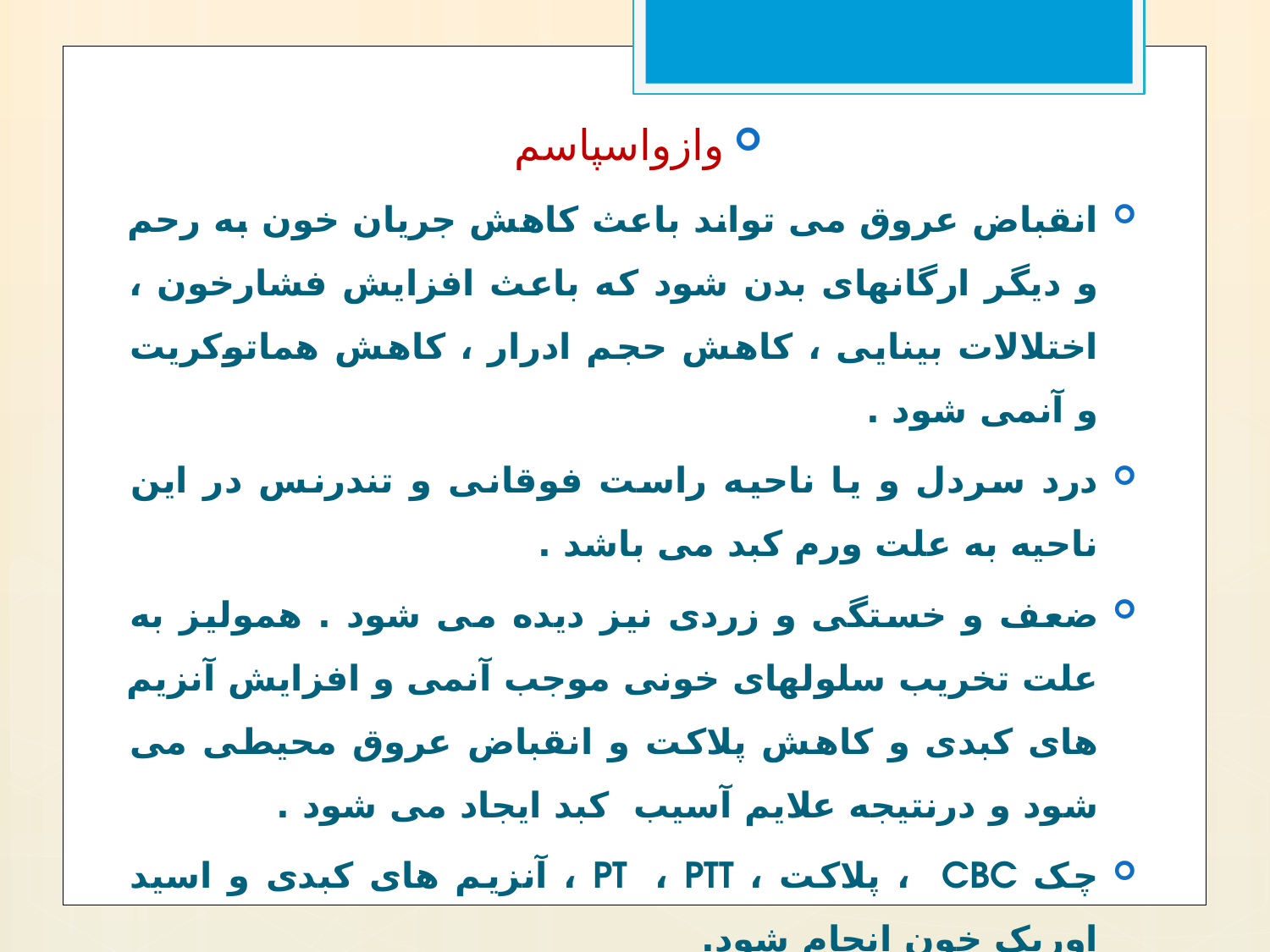

وازواسپاسم
انقباض عروق می تواند باعث کاهش جریان خون به رحم و دیگر ارگانهای بدن شود که باعث افزایش فشارخون ، اختلالات بینایی ، کاهش حجم ادرار ، کاهش هماتوکریت و آنمی شود .
درد سردل و یا ناحیه راست فوقانی و تندرنس در این ناحیه به علت ورم کبد می باشد .
ضعف و خستگی و زردی نیز دیده می شود . همولیز به علت تخریب سلولهای خونی موجب آنمی و افزایش آنزیم های کبدی و کاهش پلاکت و انقباض عروق محیطی می شود و درنتیجه علایم آسیب  کبد ایجاد می شود .
چک CBC  ، پلاکت ، PT  ، PTT ، آنزیم های کبدی و اسید اوریک خون انجام شود.